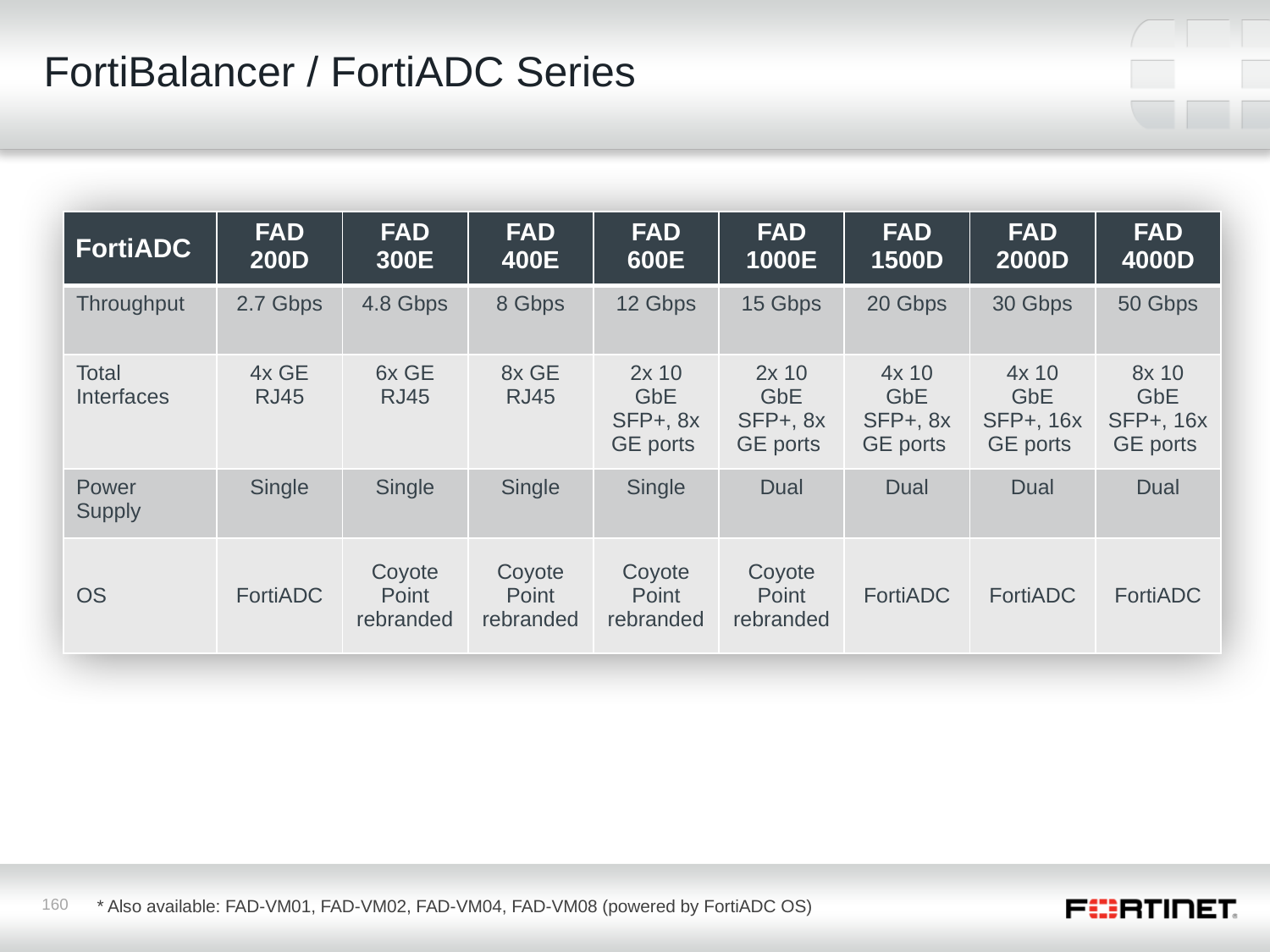

# FortiBalancer / FortiADC Series
| FortiADC | FAD 200D | FAD 300E | FAD 400E | FAD 600E | FAD 1000E | FAD 1500D | FAD 2000D | FAD 4000D |
| --- | --- | --- | --- | --- | --- | --- | --- | --- |
| Throughput | 2.7 Gbps | 4.8 Gbps | 8 Gbps | 12 Gbps | 15 Gbps | 20 Gbps | 30 Gbps | 50 Gbps |
| Total Interfaces | 4x GE RJ45 | 6x GE RJ45 | 8x GE RJ45 | 2x 10 GbE SFP+, 8x GE ports | 2x 10 GbE SFP+, 8x GE ports | 4x 10 GbE SFP+, 8x GE ports | 4x 10 GbE SFP+, 16x GE ports | 8x 10 GbE SFP+, 16x GE ports |
| Power Supply | Single | Single | Single | Single | Dual | Dual | Dual | Dual |
| OS | FortiADC | Coyote Point rebranded | Coyote Point rebranded | Coyote Point rebranded | Coyote Point rebranded | FortiADC | FortiADC | FortiADC |
* Also available: FAD-VM01, FAD-VM02, FAD-VM04, FAD-VM08 (powered by FortiADC OS)